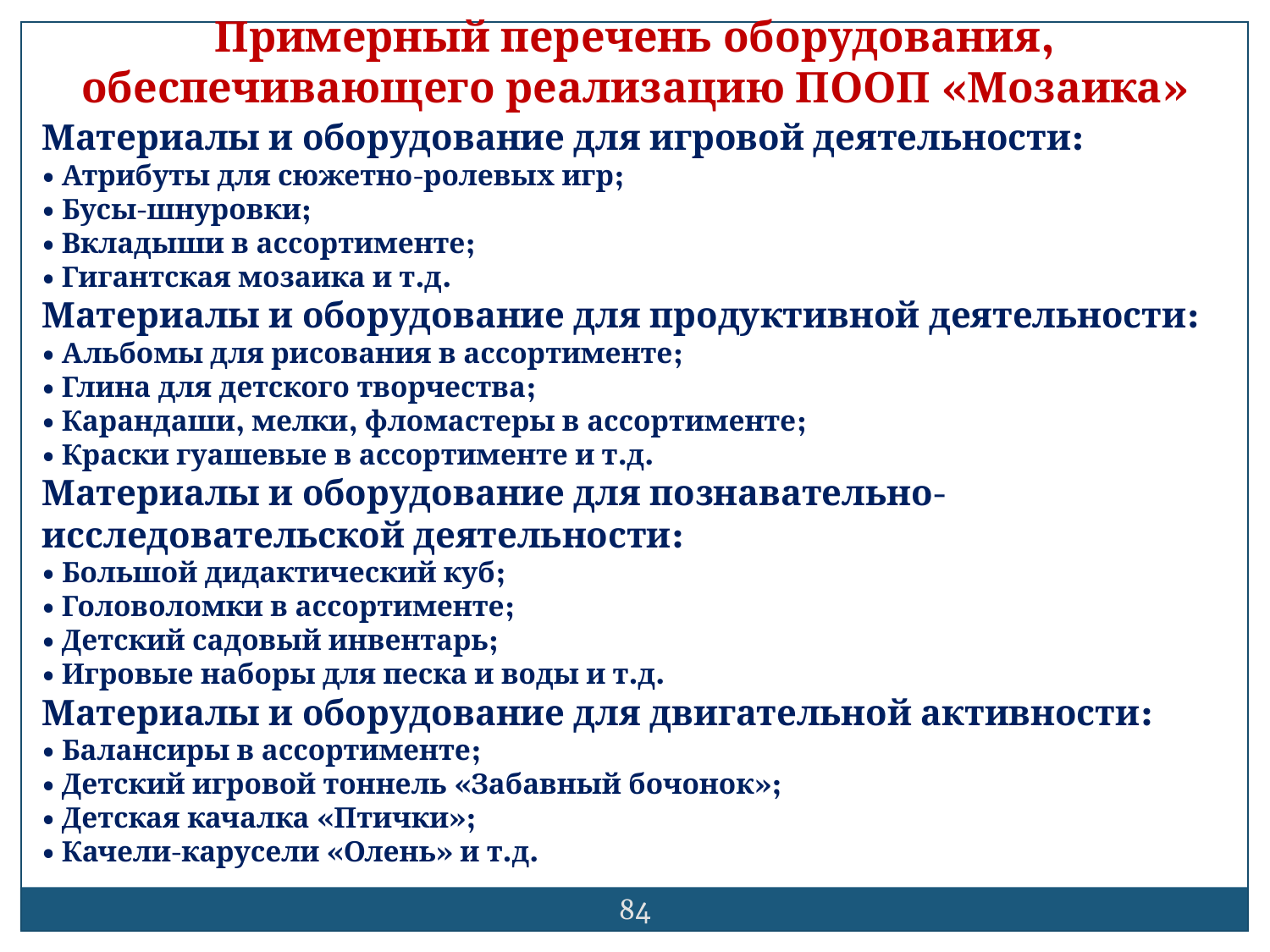

Примерный перечень оборудования, обеспечивающего реализацию ПООП «Мозаика»
Материалы и оборудование для игровой деятельности:
• Атрибуты для сюжетно-ролевых игр;
• Бусы-шнуровки;
• Вкладыши в ассортименте;
• Гигантская мозаика и т.д.
Материалы и оборудование для продуктивной деятельности:
• Альбомы для рисования в ассортименте;
• Глина для детского творчества;
• Карандаши, мелки, фломастеры в ассортименте;
• Краски гуашевые в ассортименте и т.д.
Материалы и оборудование для познавательно-исследовательской деятельности:
• Большой дидактический куб;
• Головоломки в ассортименте;
• Детский садовый инвентарь;
• Игровые наборы для песка и воды и т.д.
Материалы и оборудование для двигательной активности:
• Балансиры в ассортименте;
• Детский игровой тоннель «Забавный бочонок»;
• Детская качалка «Птички»;
• Качели-карусели «Олень» и т.д.
84